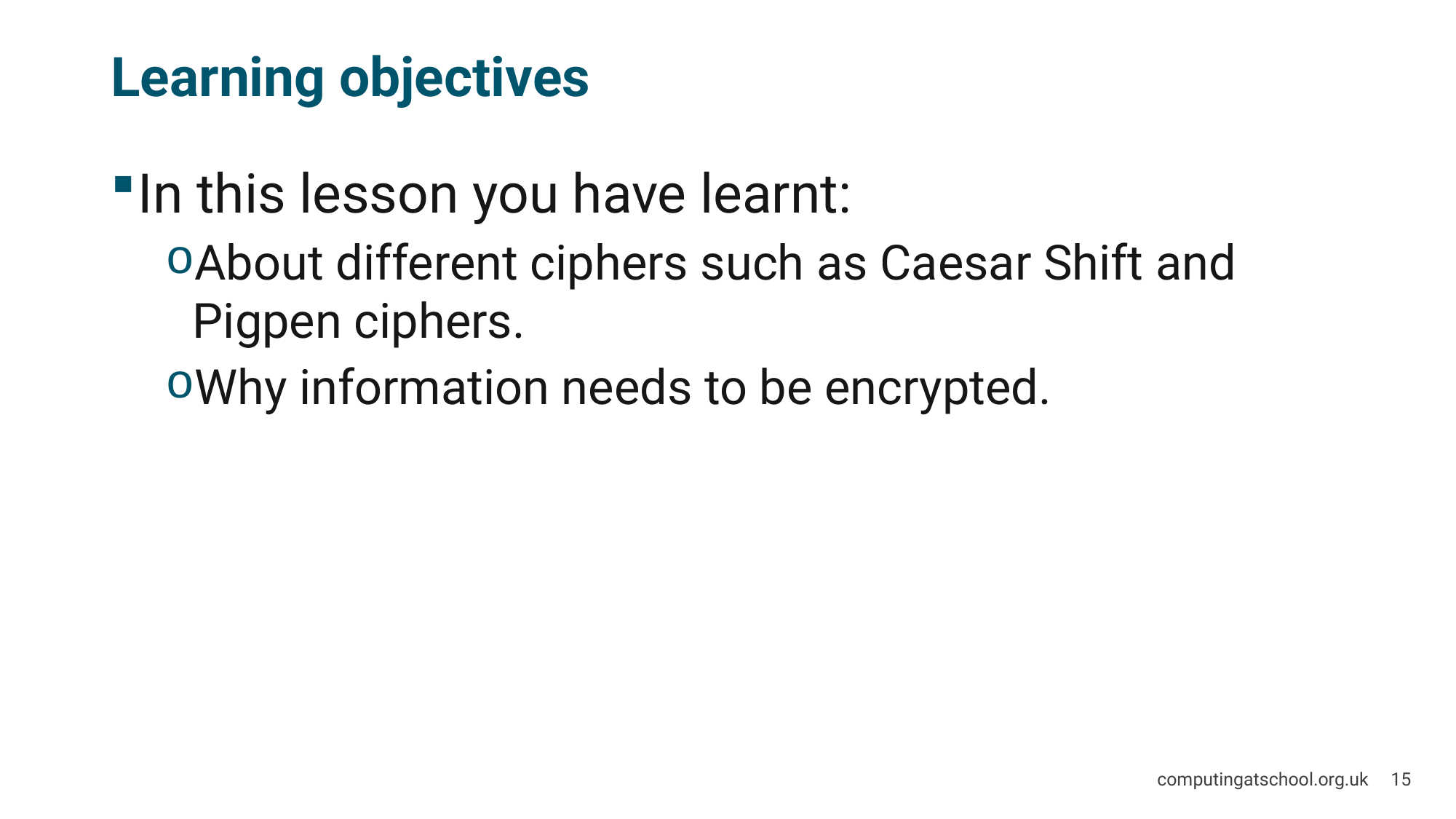

# Learning objectives
In this lesson you have learnt:
About different ciphers such as Caesar Shift and Pigpen ciphers.
Why information needs to be encrypted.

computingatschool.org.uk
15